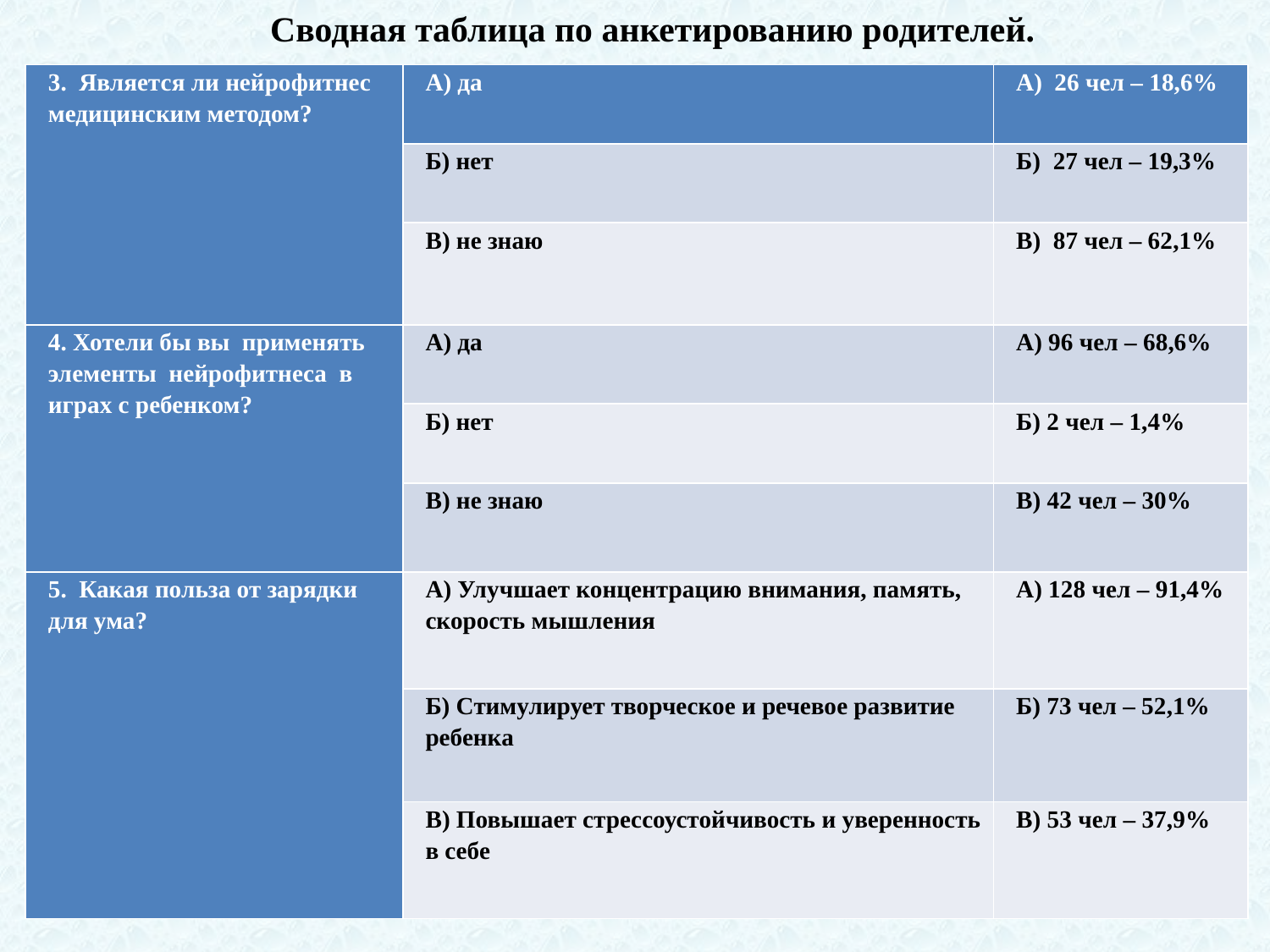

Сводная таблица по анкетированию родителей.
| 3. Является ли нейрофитнес медицинским методом? | А) да | А) 26 чел – 18,6% |
| --- | --- | --- |
|  | Б) нет | Б) 27 чел – 19,3% |
|  | В) не знаю | В) 87 чел – 62,1% |
| 4. Хотели бы вы применять элементы нейрофитнеса в играх с ребенком? | А) да | А) 96 чел – 68,6% |
|  | Б) нет | Б) 2 чел – 1,4% |
|  | В) не знаю | В) 42 чел – 30% |
| 5. Какая польза от зарядки для ума? | А) Улучшает концентрацию внимания, память, скорость мышления | А) 128 чел – 91,4% |
|  | Б) Стимулирует творческое и речевое развитие ребенка | Б) 73 чел – 52,1% |
|  | В) Повышает стрессоустойчивость и уверенность в себе | В) 53 чел – 37,9% |